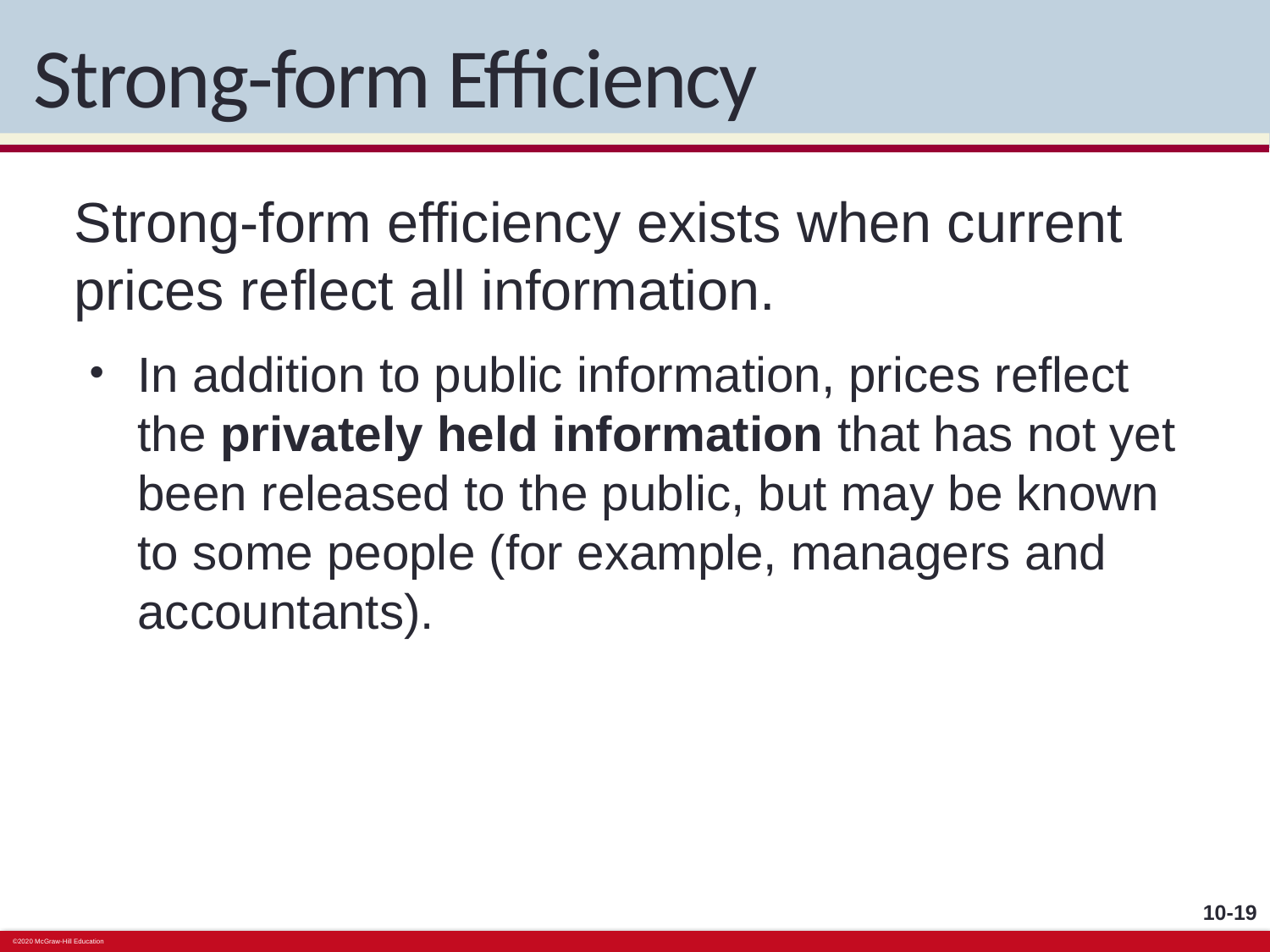

# Strong-form Efficiency
Strong-form efficiency exists when current prices reflect all information.
In addition to public information, prices reflect the privately held information that has not yet been released to the public, but may be known to some people (for example, managers and accountants).